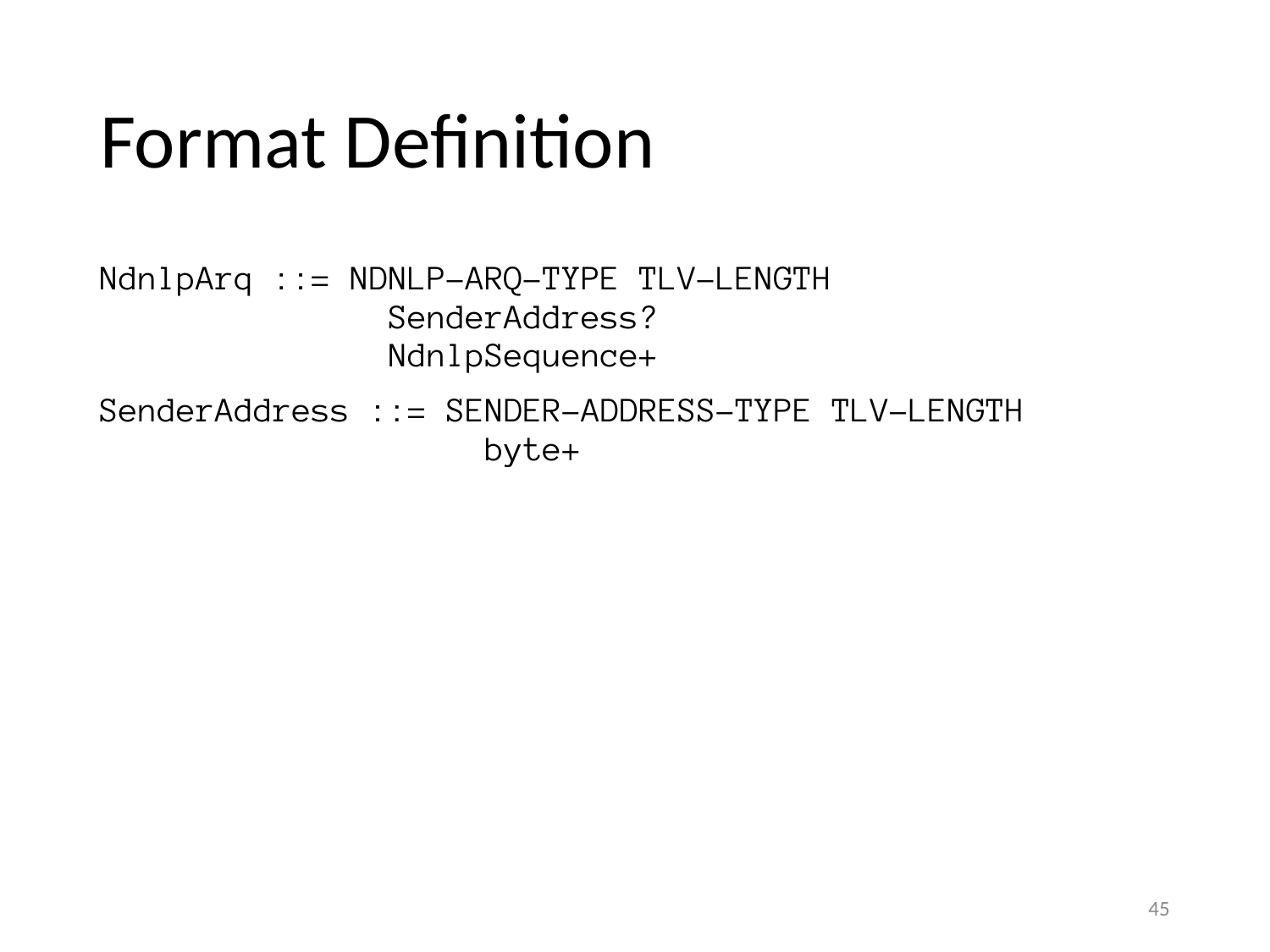

# Format Definition
NdnlpArq ::= NDNLP-ARQ-TYPE TLV-LENGTH
               SenderAddress?
               NdnlpSequence+
SenderAddress ::= SENDER-ADDRESS-TYPE TLV-LENGTH
                    byte+
45